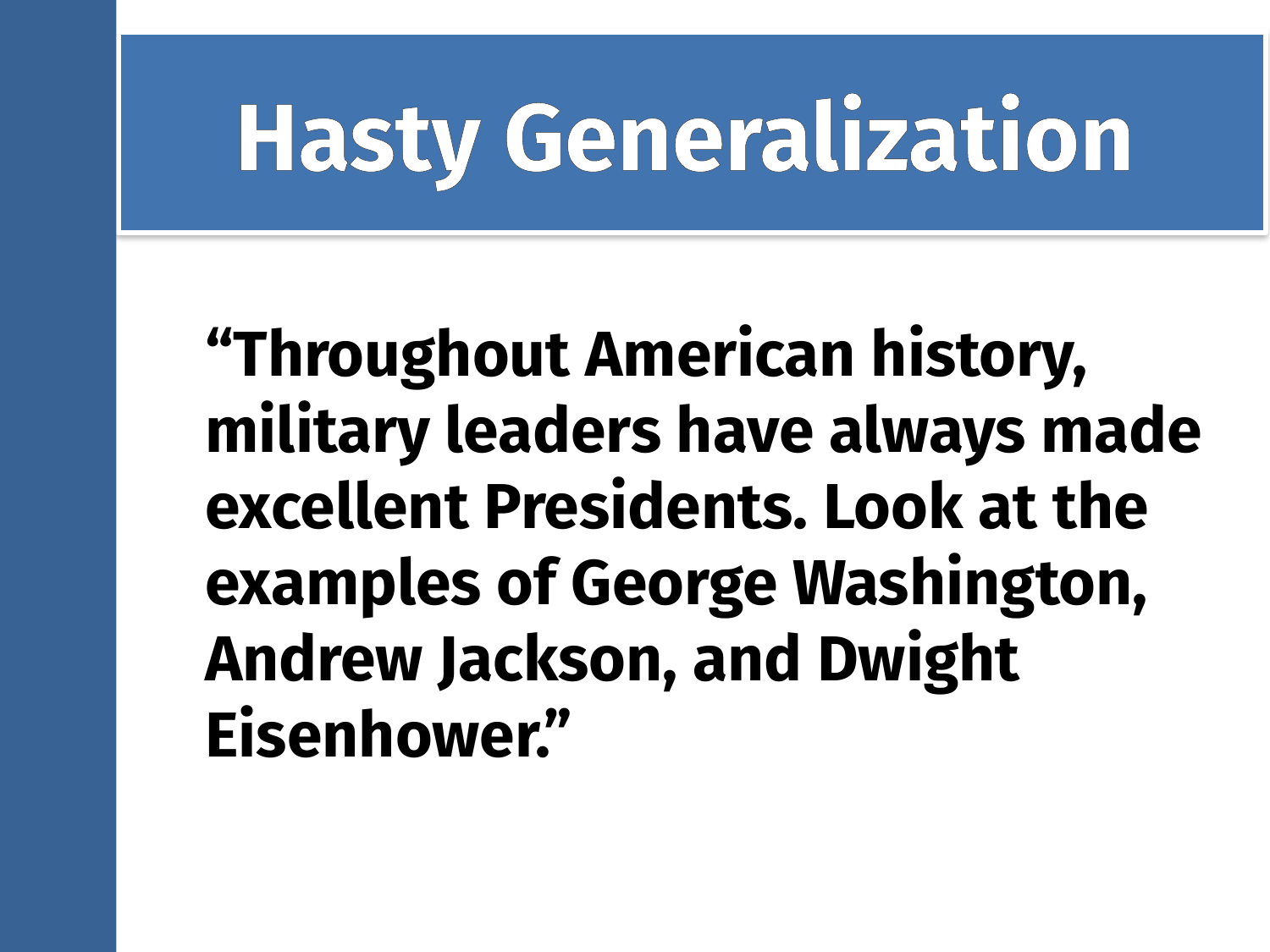

# Hasty Generalization
“Throughout American history, military leaders have always made excellent Presidents. Look at the examples of George Washington, Andrew Jackson, and Dwight Eisenhower.”